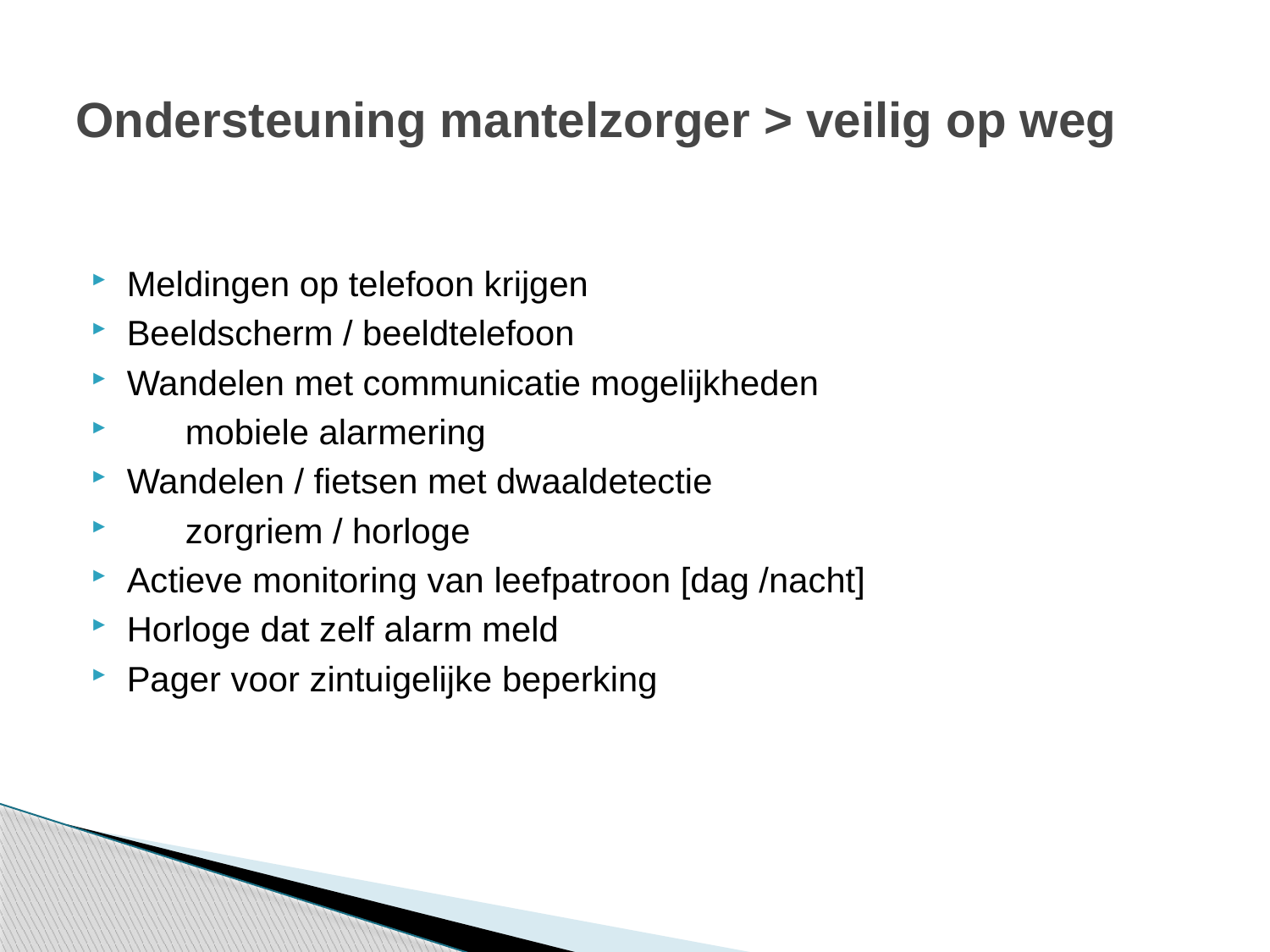

# Ondersteuning mantelzorger > veilig op weg

Meldingen op telefoon krijgen
Beeldscherm / beeldtelefoon
Wandelen met communicatie mogelijkheden
      mobiele alarmering
Wandelen / fietsen met dwaaldetectie
      zorgriem / horloge
Actieve monitoring van leefpatroon [dag /nacht]
Horloge dat zelf alarm meld
Pager voor zintuigelijke beperking